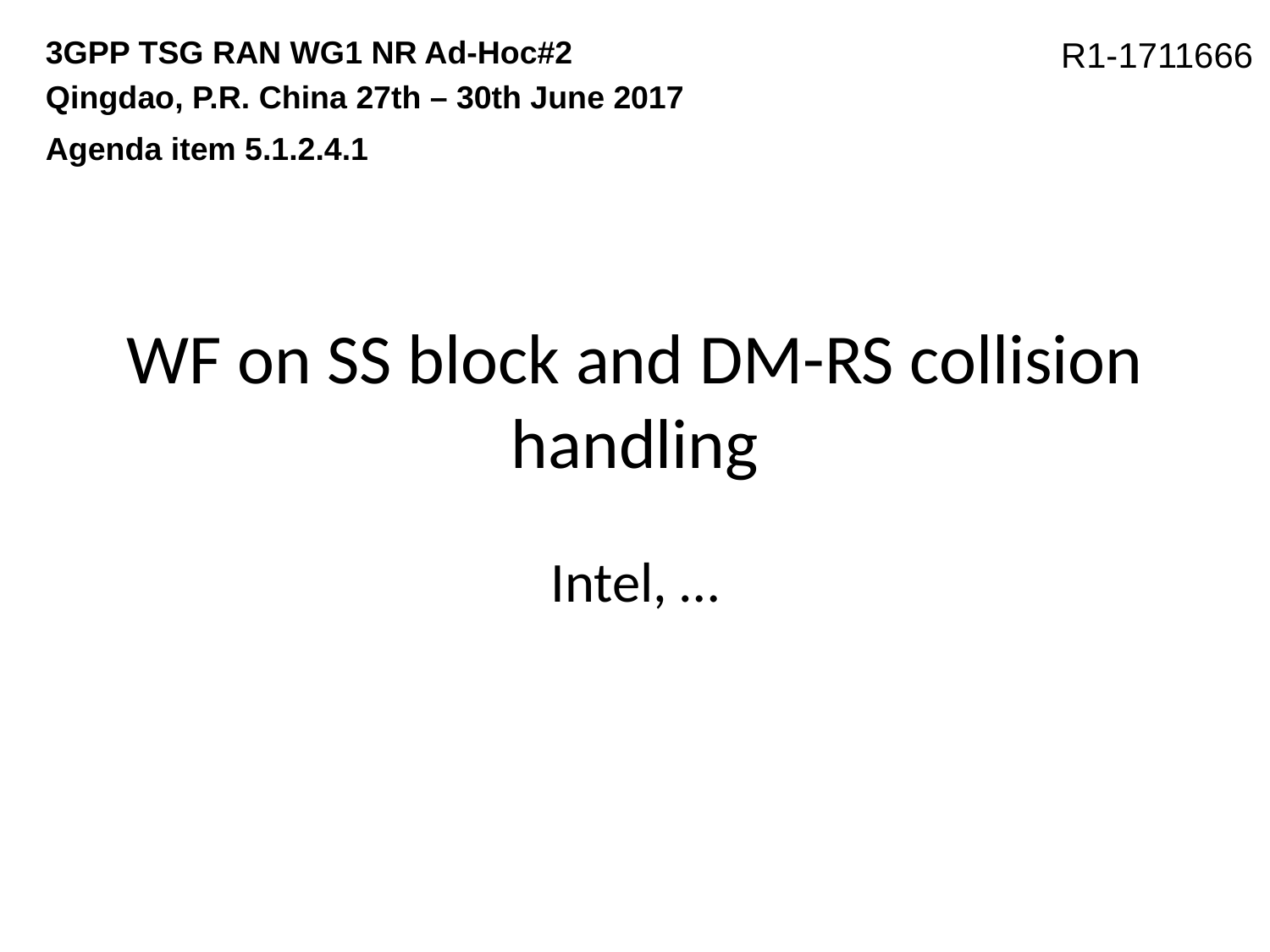

3GPP TSG RAN WG1 NR Ad-Hoc#2
Qingdao, P.R. China 27th – 30th June 2017
Agenda item 5.1.2.4.1
R1-1711666
# WF on SS block and DM-RS collision handling
Intel, …